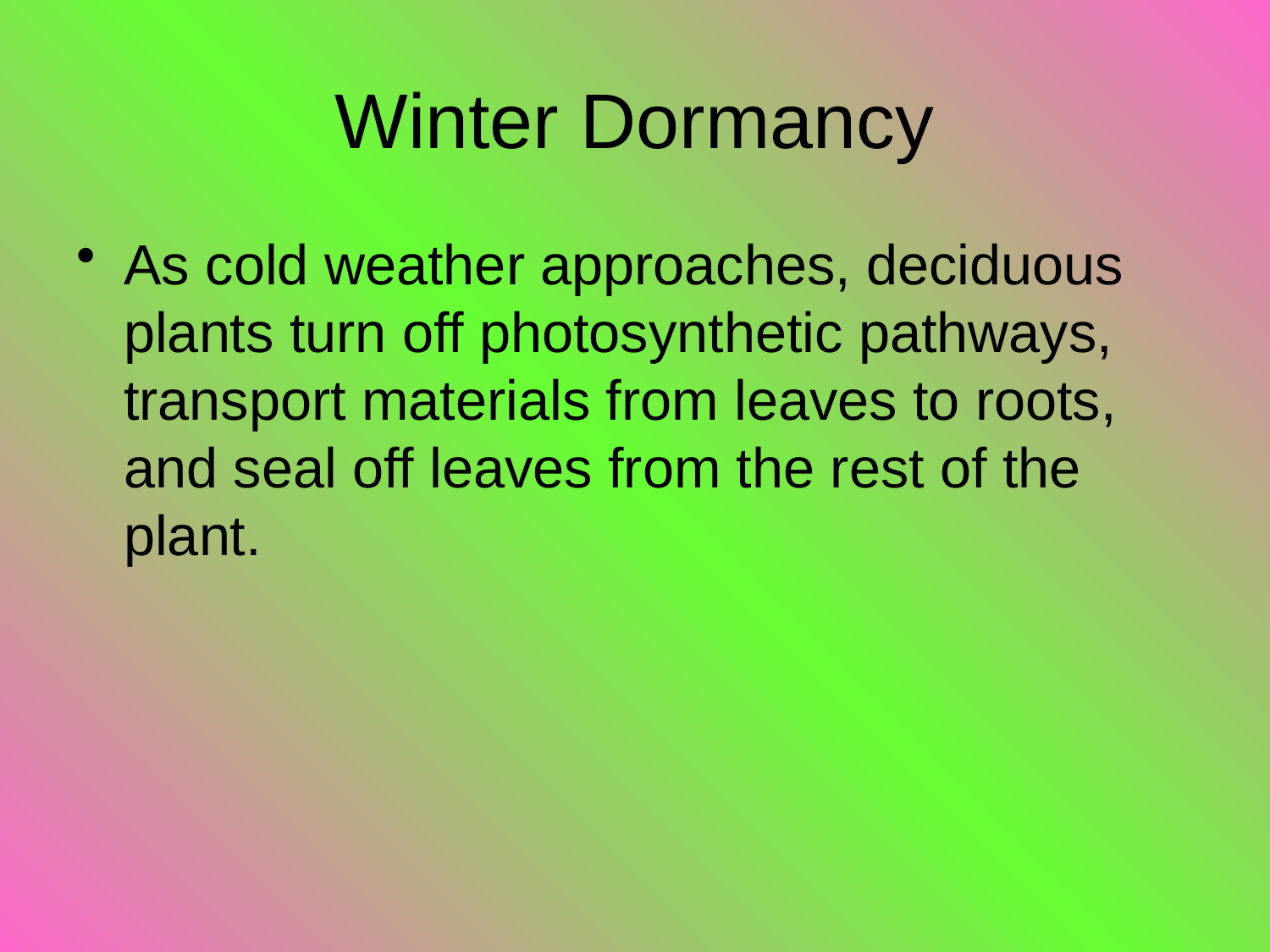

# Winter Dormancy
As cold weather approaches, deciduous plants turn off photosynthetic pathways, transport materials from leaves to roots, and seal off leaves from the rest of the plant.